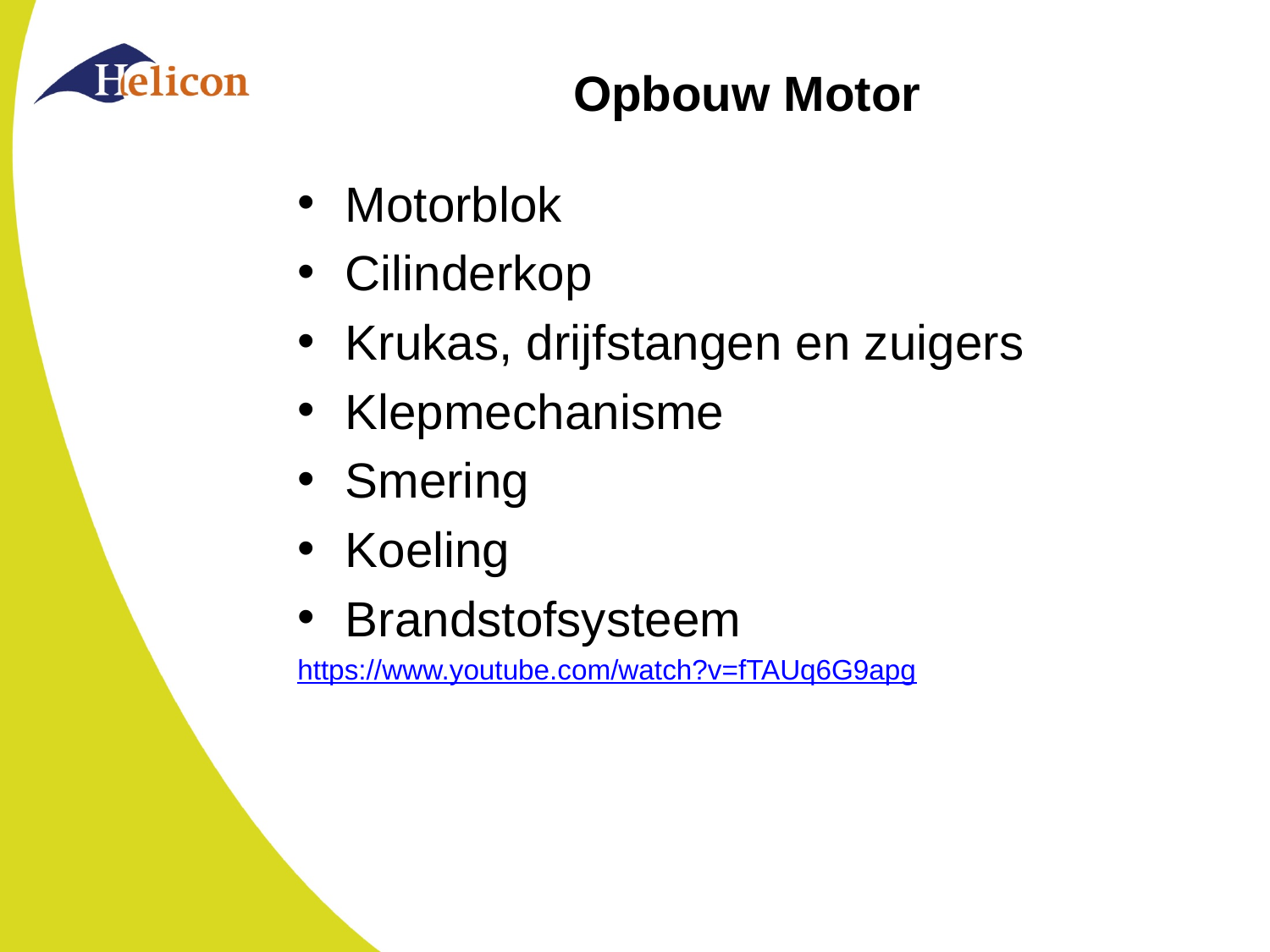

# Opbouw Motor
Motorblok
Cilinderkop
Krukas, drijfstangen en zuigers
Klepmechanisme
Smering
Koeling
Brandstofsysteem
https://www.youtube.com/watch?v=fTAUq6G9apg